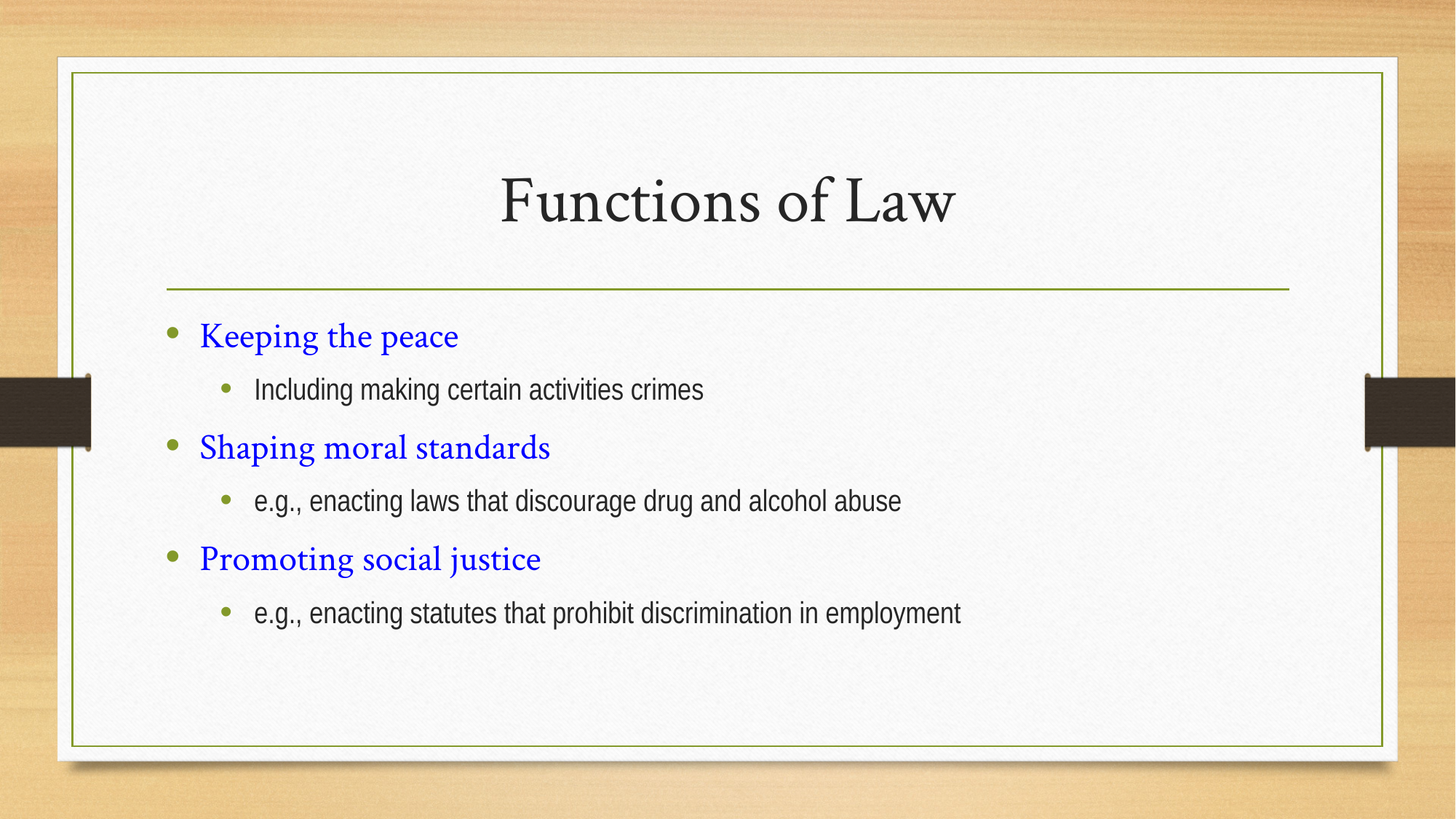

# Functions of Law
Keeping the peace
Including making certain activities crimes
Shaping moral standards
e.g., enacting laws that discourage drug and alcohol abuse
Promoting social justice
e.g., enacting statutes that prohibit discrimination in employment